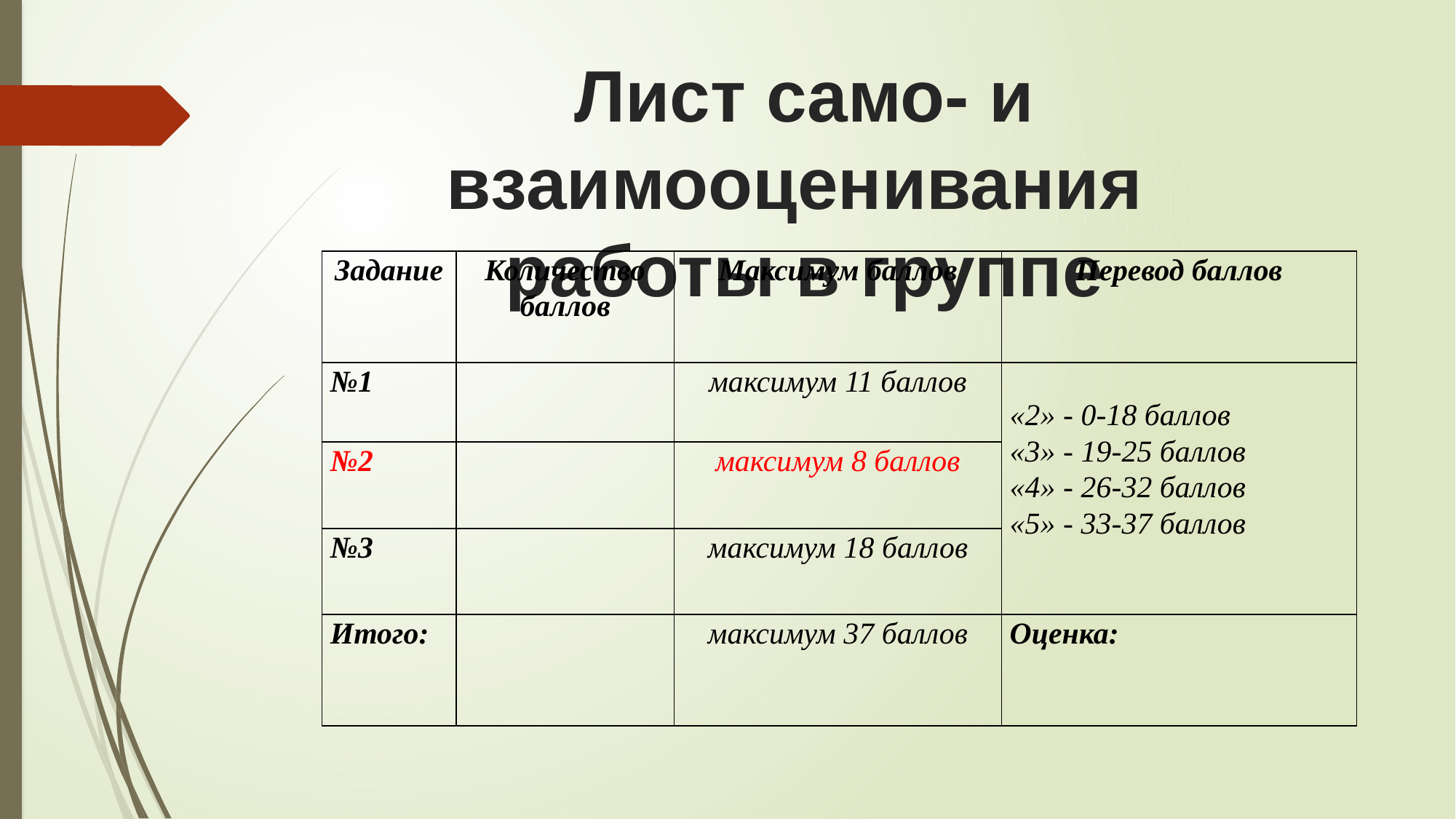

# Лист само- и взаимооценивания работы в группе
| Задание | Количество баллов | Максимум баллов | Перевод баллов |
| --- | --- | --- | --- |
| №1 |  | максимум 11 баллов | «2» - 0-18 баллов «3» - 19-25 баллов «4» - 26-32 баллов «5» - 33-37 баллов |
| №2 |  | максимум 8 баллов |  |
| №3 |  | максимум 18 баллов |  |
| Итого: |  | максимум 37 баллов | Оценка: |